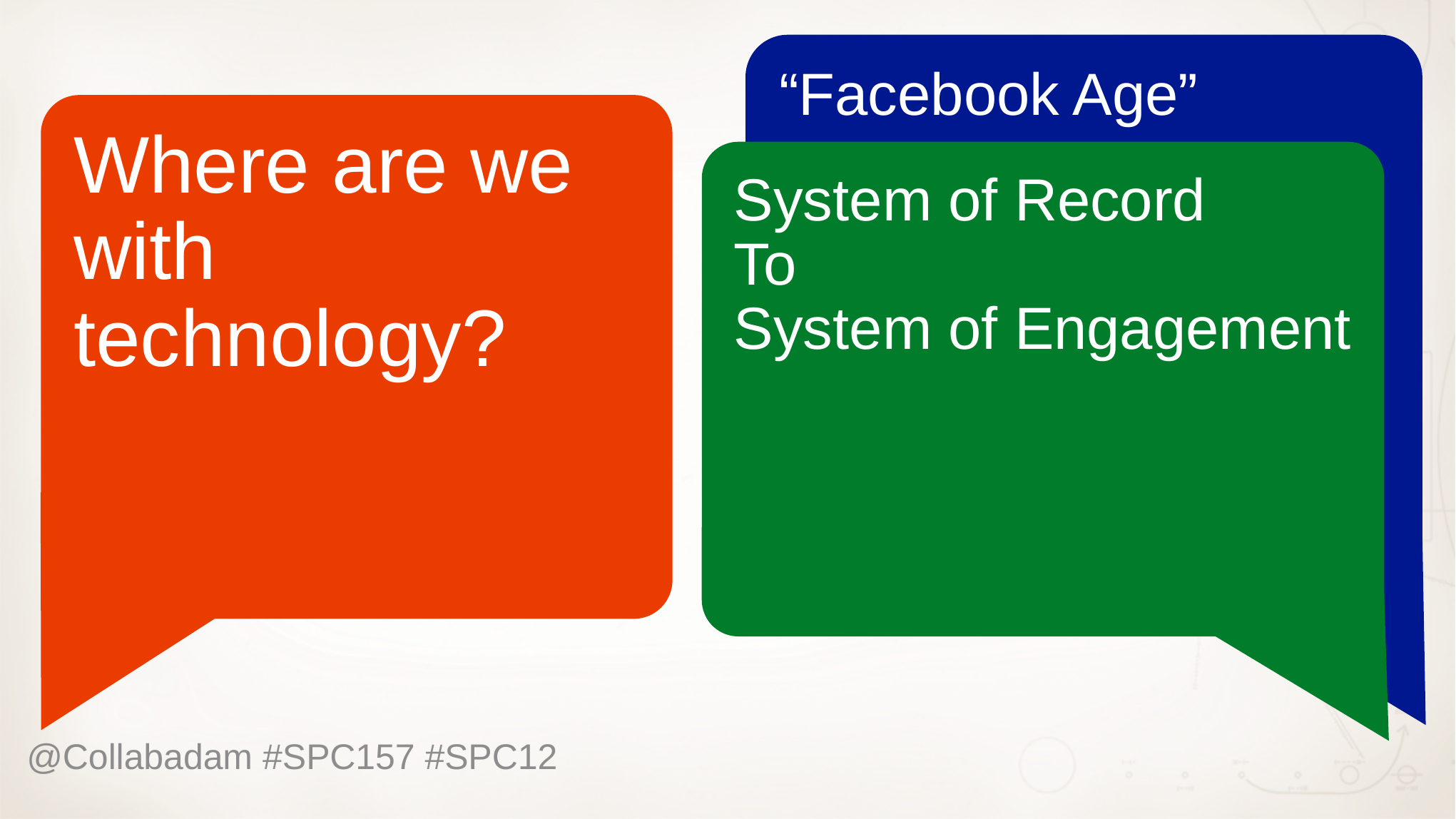

“Facebook Age”

Where are we with technology?

System of Record
To
System of Engagement